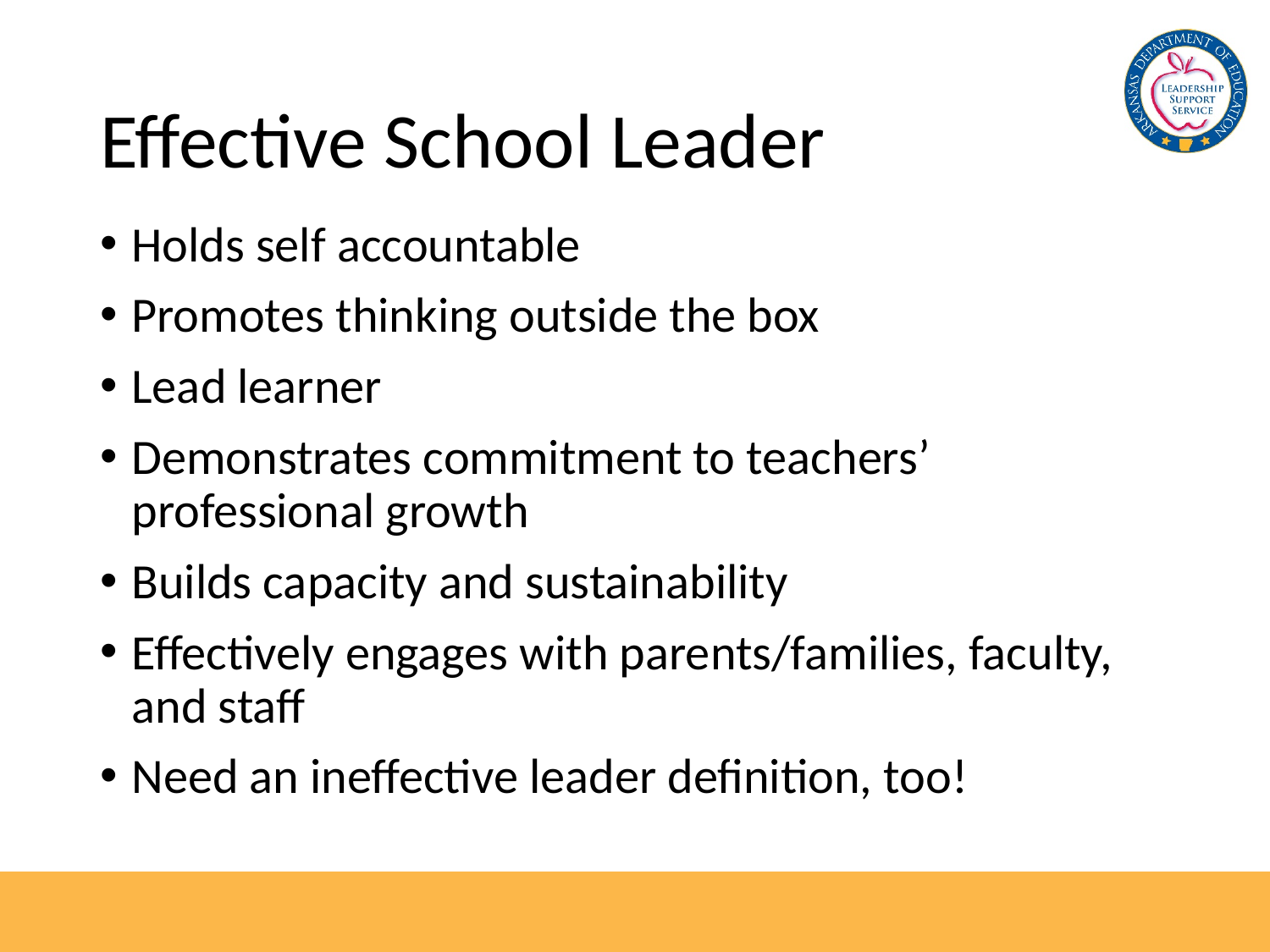

# Effective School Leader
Holds self accountable
Promotes thinking outside the box
Lead learner
Demonstrates commitment to teachers’ professional growth
Builds capacity and sustainability
Effectively engages with parents/families, faculty, and staff
Need an ineffective leader definition, too!